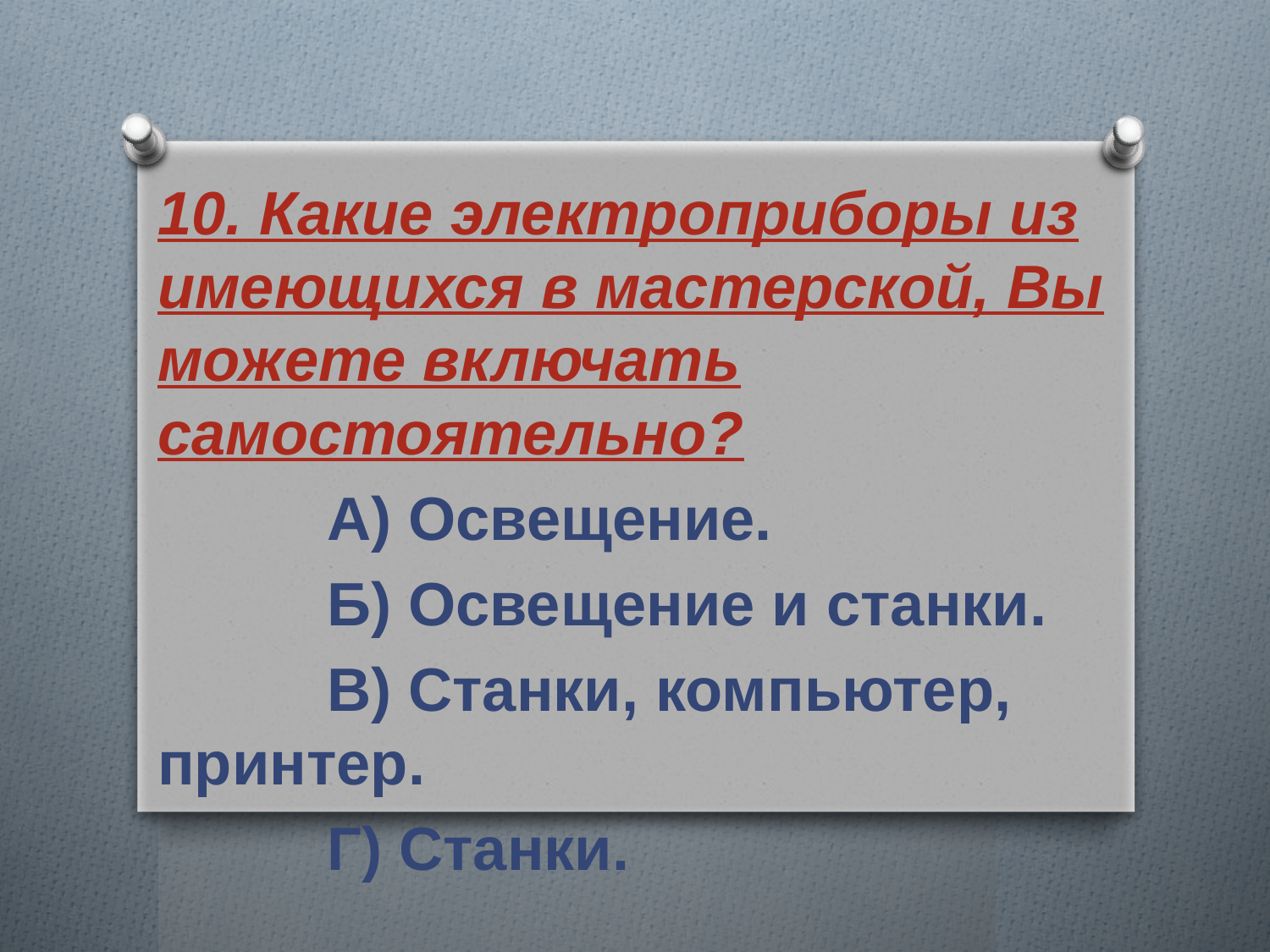

10. Какие электроприборы из имеющихся в мастерской, Вы можете включать самостоятельно?
          А) Освещение.
          Б) Освещение и станки.
          В) Станки, компьютер, принтер.
          Г) Станки.